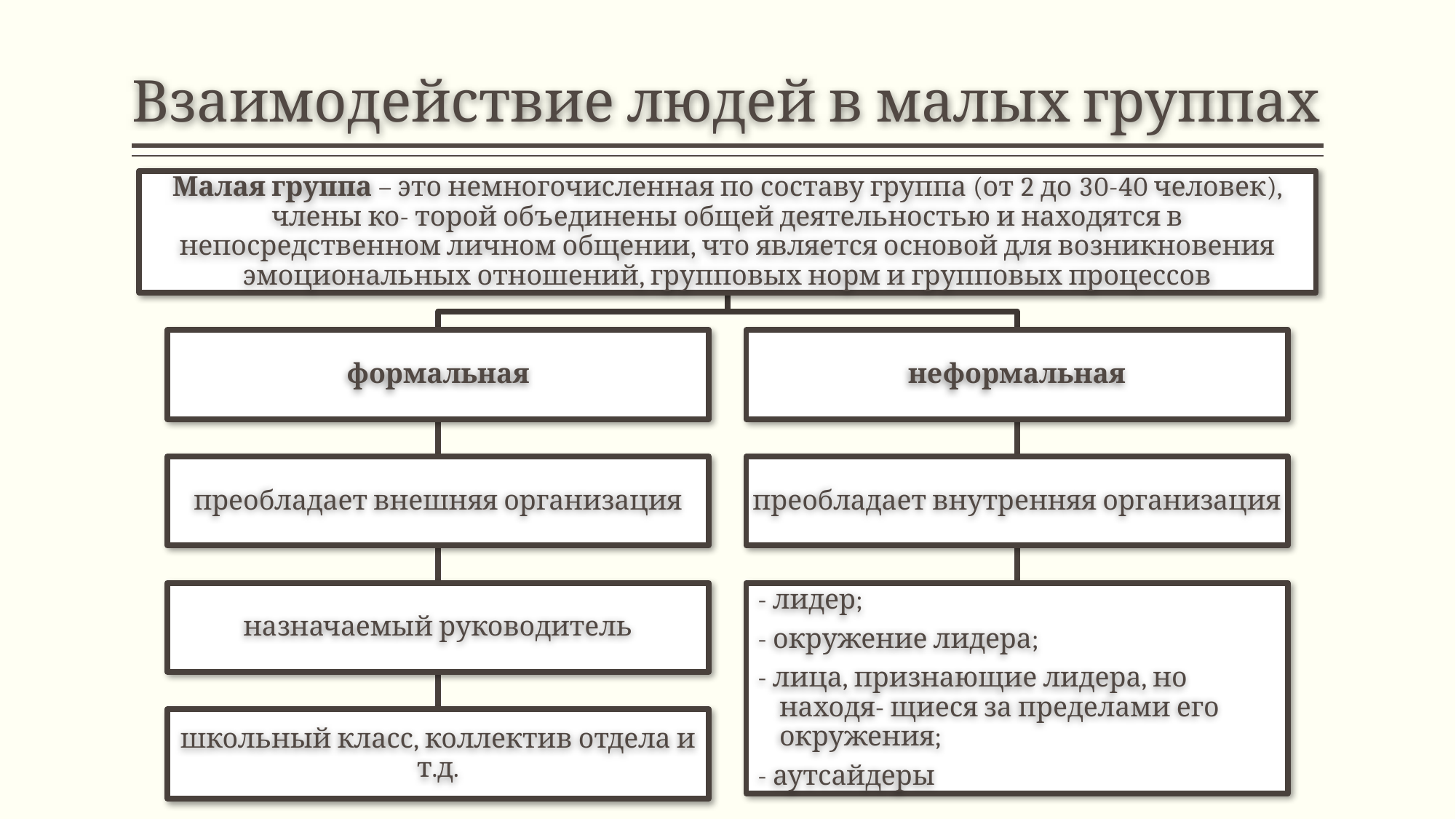

# Взаимодействие людей в малых группах

Малая группа – это немногочисленная по составу группа (от 2 до 30-40 человек), члены ко- торой объединены общей деятельностью и находятся в непосредственном личном общении, что является основой для возникновения эмоциональных отношений, групповых норм и групповых процессов

формальная

неформальная

преобладает внешняя организация

преобладает внутренняя организация

назначаемый руководитель

- лидер;
- окружение лидера;
- лица, признающие лидера, но находя- щиеся за пределами его окружения;
- аутсайдеры

школьный класс, коллектив отдела и т.д.